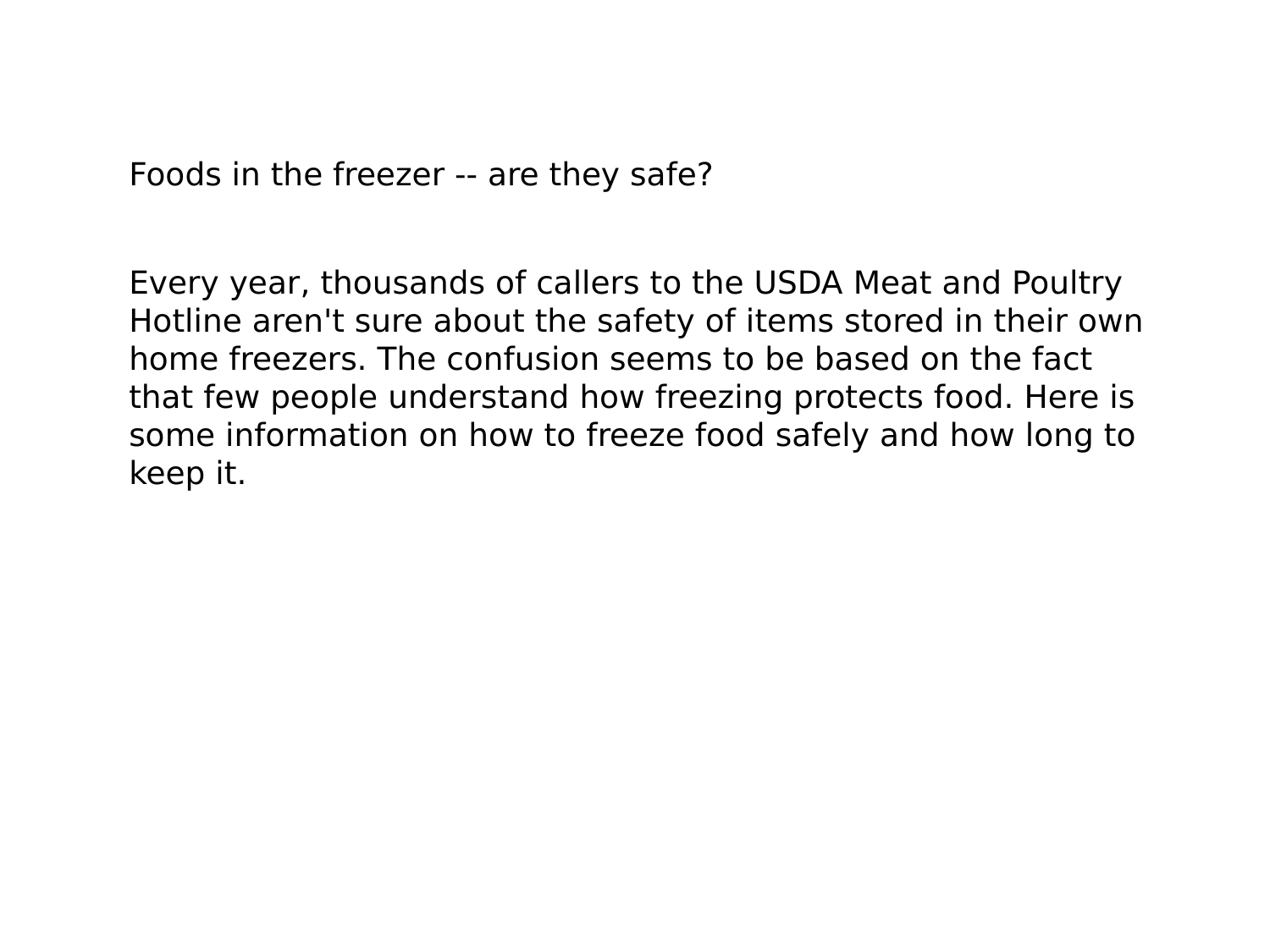

Foods in the freezer -- are they safe?

Every year, thousands of callers to the USDA Meat and Poultry Hotline aren't sure about the safety of items stored in their own home freezers. The confusion seems to be based on the fact that few people understand how freezing protects food. Here is some information on how to freeze food safely and how long to keep it.